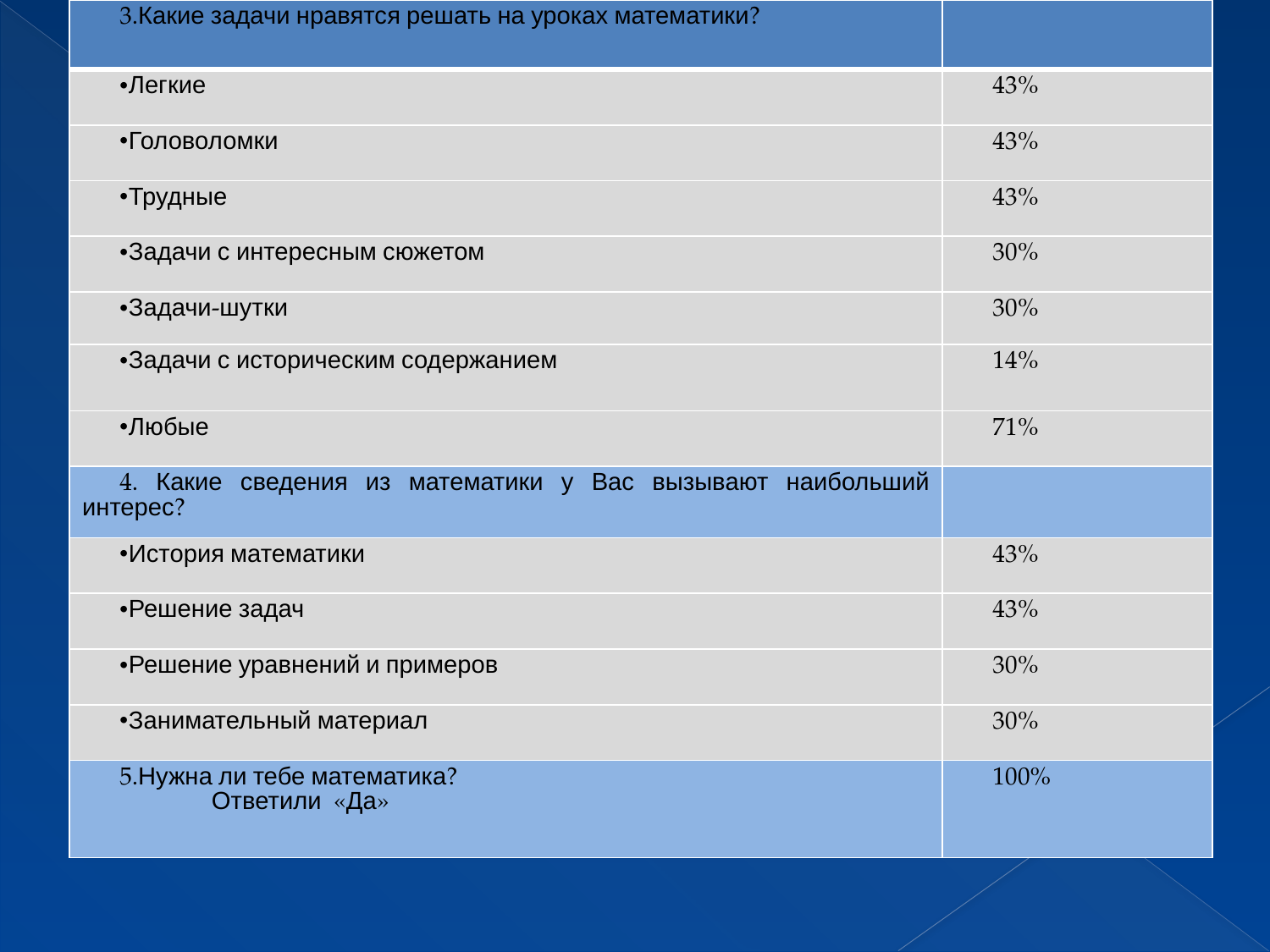

| 3.Какие задачи нравятся решать на уроках математики? |  |
| --- | --- |
| Легкие | 43% |
| Головоломки | 43% |
| Трудные | 43% |
| Задачи с интересным сюжетом | 30% |
| Задачи-шутки | 30% |
| Задачи с историческим содержанием | 14% |
| Любые | 71% |
| 4. Какие сведения из математики у Вас вызывают наибольший интерес? |  |
| История математики | 43% |
| Решение задач | 43% |
| Решение уравнений и примеров | 30% |
| Занимательный материал | 30% |
| 5.Нужна ли тебе математика? Ответили «Да» | 100% |